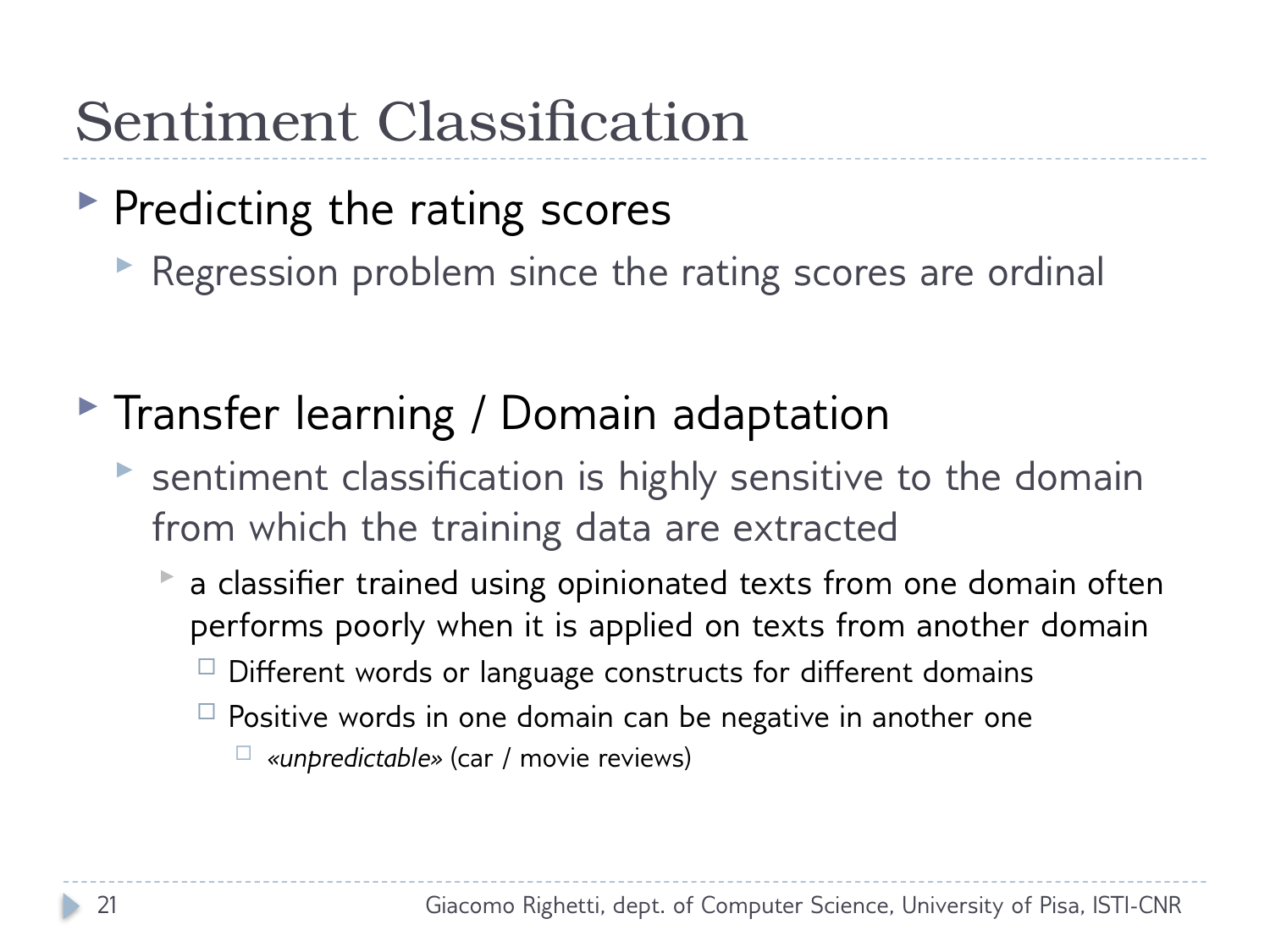

# Sentiment Classification
Predicting the rating scores
Regression problem since the rating scores are ordinal

Transfer learning / Domain adaptation
sentiment classification is highly sensitive to the domain from which the training data are extracted
a classifier trained using opinionated texts from one domain often performs poorly when it is applied on texts from another domain
Different words or language constructs for different domains
Positive words in one domain can be negative in another one
«unpredictable» (car / movie reviews)

21
Giacomo Righetti, dept. of Computer Science, University of Pisa, ISTI-CNR